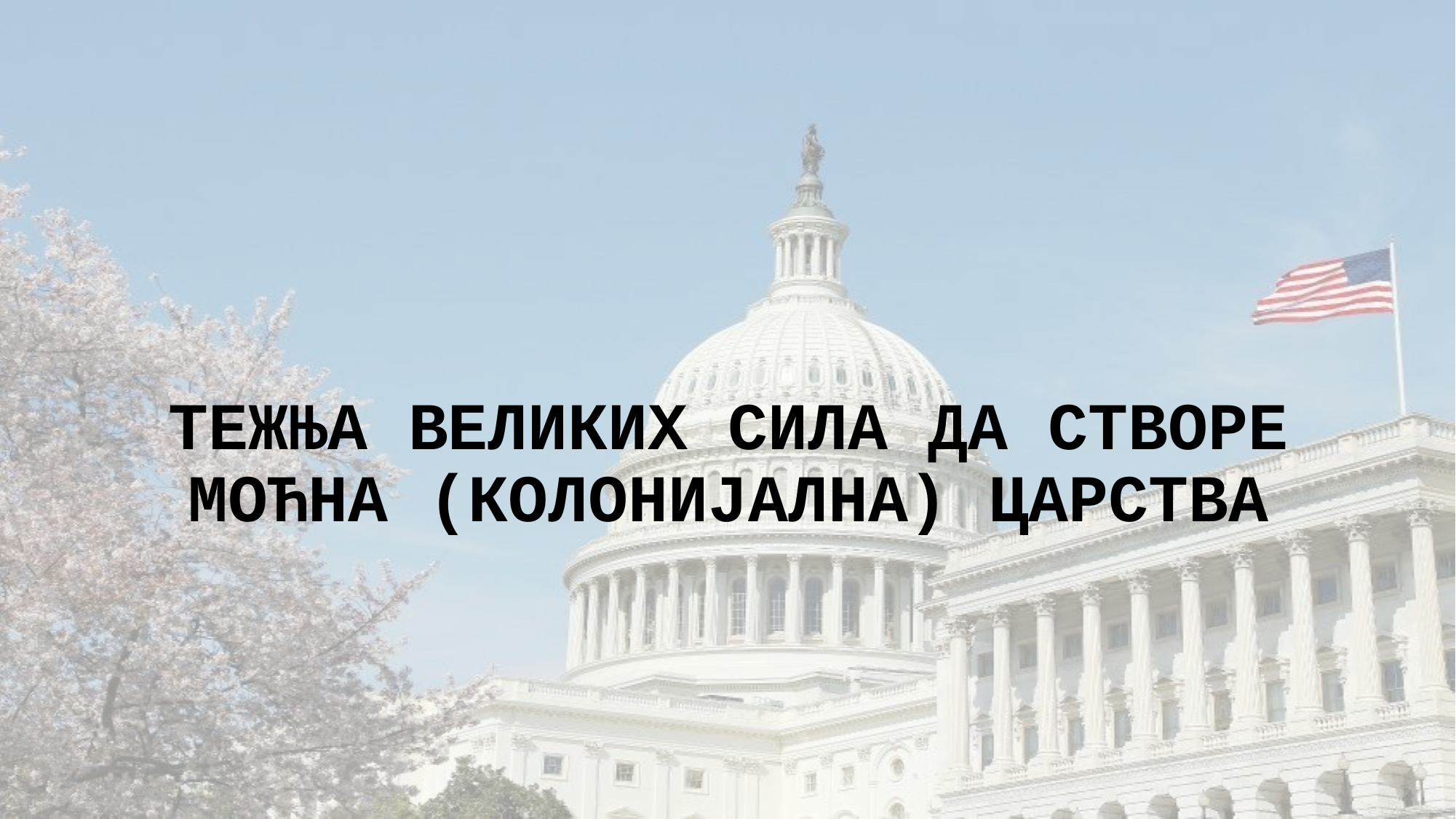

# ТЕЖЊА ВЕЛИКИХ СИЛА ДА СТВОРЕ МОЋНА (КОЛОНИЈАЛНА) ЦАРСТВА